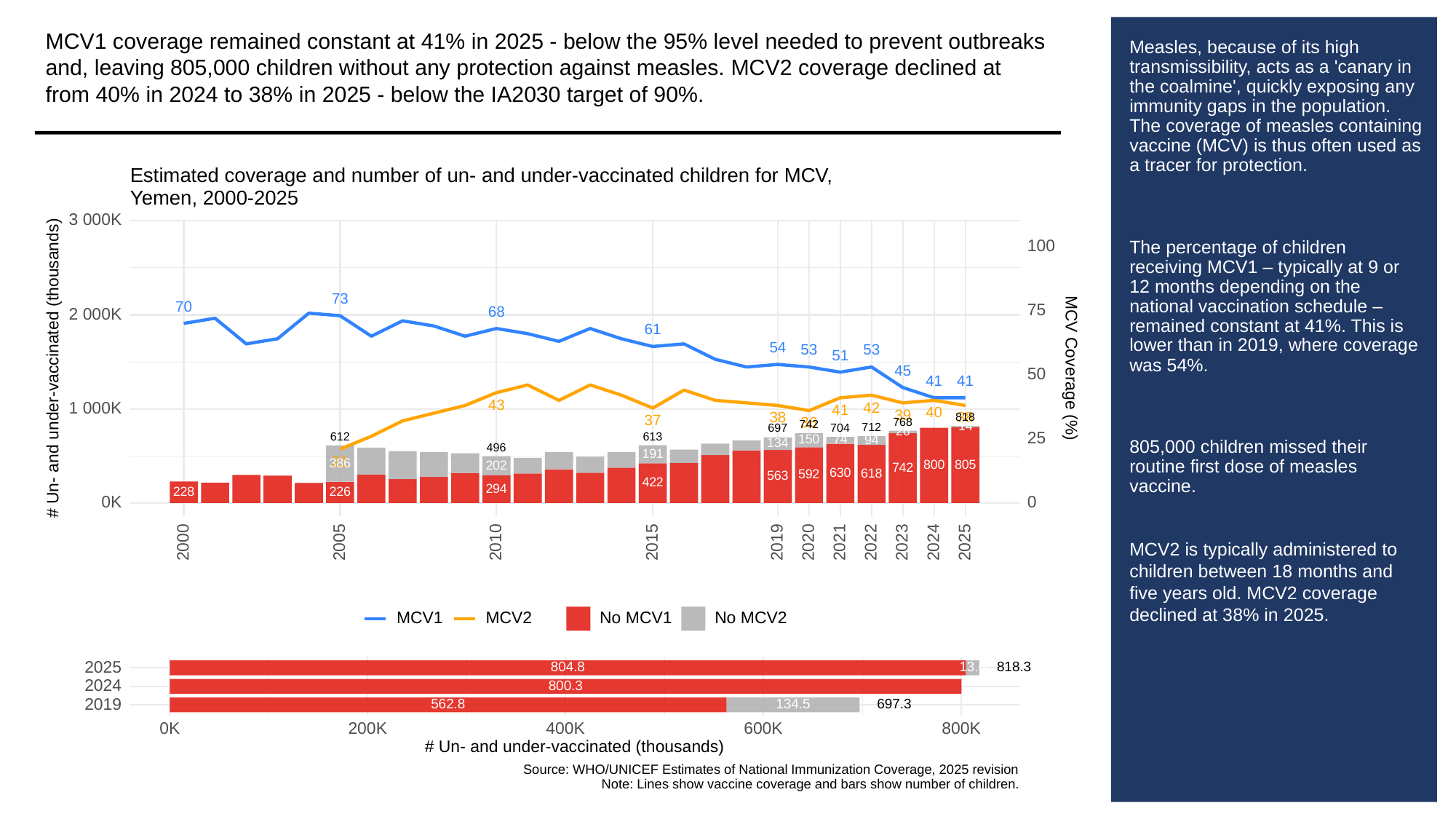

MCV1 coverage remained constant at 41% in 2025 - below the 95% level needed to prevent outbreaks and, leaving 805,000 children without any protection against measles. MCV2 coverage declined at from 40% in 2024 to 38% in 2025 - below the IA2030 target of 90%.
# Measles, because of its high transmissibility, acts as a 'canary in the coalmine', quickly exposing any immunity gaps in the population. The coverage of measles containing vaccine (MCV) is thus often used as a tracer for protection.

The percentage of children receiving MCV1 – typically at 9 or 12 months depending on the national vaccination schedule – remained constant at 41%. This is lower than in 2019, where coverage was 54%.

805,000 children missed their routine first dose of measles vaccine.

MCV2 is typically administered to children between 18 months and five years old. MCV2 coverage declined at 38% in 2025.

Estimated coverage and number of un- and under-vaccinated children for MCV,
Yemen, 2000-2025
3 000K

100

73
70
75
68
2 000K

61
54
53
53
51
# Un- and under-vaccinated (thousands)
MCV Coverage (%)

45
50
41
41

43
1 000K
42
41
40

39
38
38
818
37
36
768
742
14
712
704
697

26

613
25
612

150
74
94

134

496

191

21

386
805
800
202

742

630
618

592
563

422

294
228
226
0K
0

2023
2000
2005
2010
2015
2019
2020
2021
2022
2024
2025

MCV1
MCV2
No MCV1
No MCV2

2025
13.6
818.3
804.8

2024
800.3

2019
134.5
697.3
562.8

0K
200K
400K
600K
800K
# Un- and under-vaccinated (thousands)
Source: WHO/UNICEF Estimates of National Immunization Coverage, 2025 revision
Note: Lines show vaccine coverage and bars show number of children.